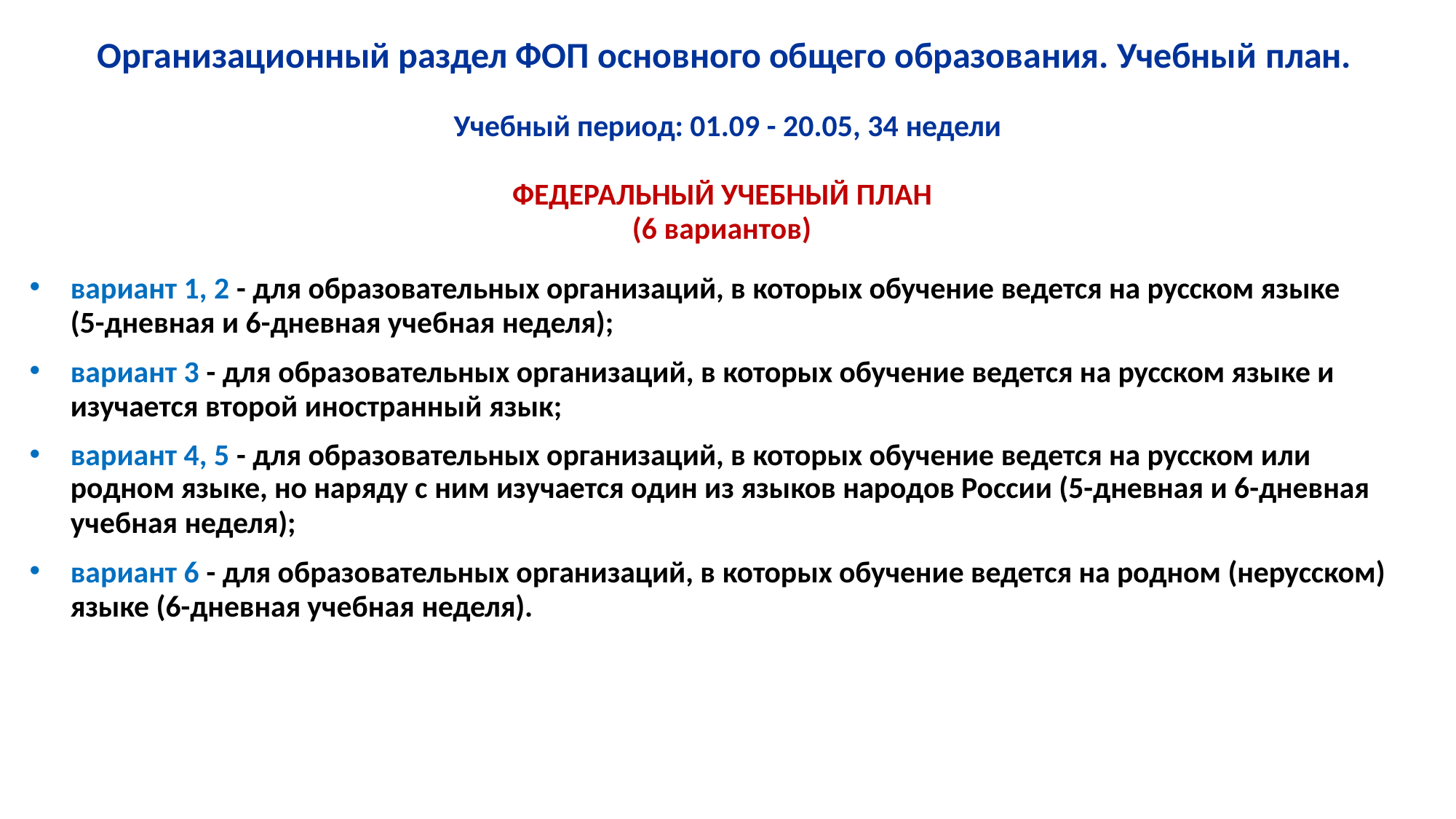

# Организационный раздел ФОП основного общего образования. Учебный план.
Учебный период: 01.09 - 20.05, 34 недели

ФЕДЕРАЛЬНЫЙ УЧЕБНЫЙ ПЛАН
(6 вариантов)
вариант 1, 2 - для образовательных организаций, в которых обучение ведется на русском языке
(5-дневная и 6-дневная учебная неделя);
вариант 3 - для образовательных организаций, в которых обучение ведется на русском языке и
изучается второй иностранный язык;
вариант 4, 5 - для образовательных организаций, в которых обучение ведется на русском или
родном языке, но наряду с ним изучается один из языков народов России (5-дневная и 6-дневная
учебная неделя);
вариант 6 - для образовательных организаций, в которых обучение ведется на родном (нерусском)
языке (6-дневная учебная неделя).